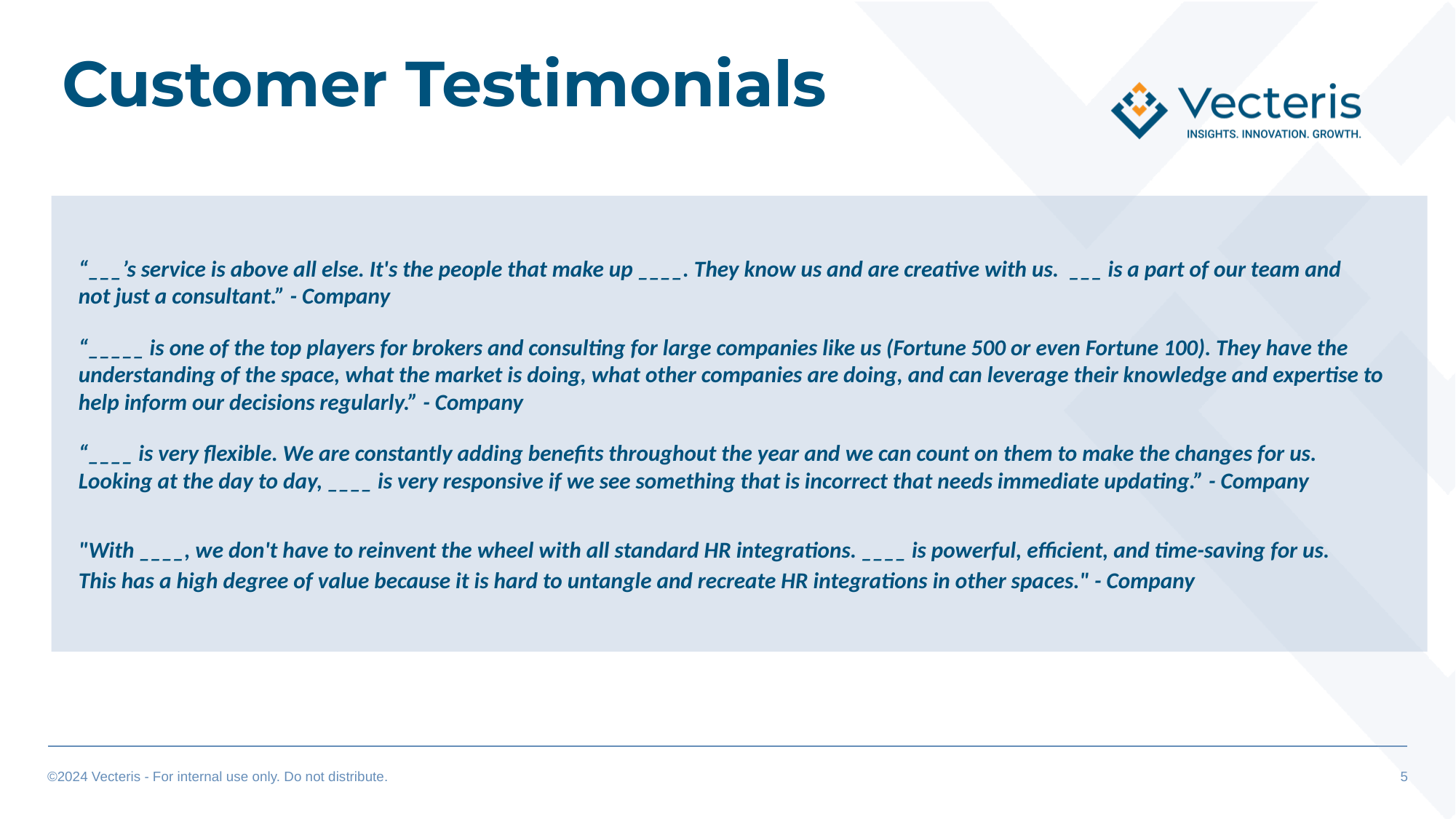

Customer Testimonials
“___’s service is above all else. It's the people that make up ____. They know us and are creative with us.  ___ is a part of our team and              not just a consultant.” - Company
“_____ is one of the top players for brokers and consulting for large companies like us (Fortune 500 or even Fortune 100). They have the understanding of the space, what the market is doing, what other companies are doing, and can leverage their knowledge and expertise to help inform our decisions regularly.” - Company
“____ is very flexible. We are constantly adding benefits throughout the year and we can count on them to make the changes for us.           Looking at the day to day, ____ is very responsive if we see something that is incorrect that needs immediate updating.” - Company

"With ____, we don't have to reinvent the wheel with all standard HR integrations. ____ is powerful, efficient, and time-saving for us.    This has a high degree of value because it is hard to untangle and recreate HR integrations in other spaces." - Company